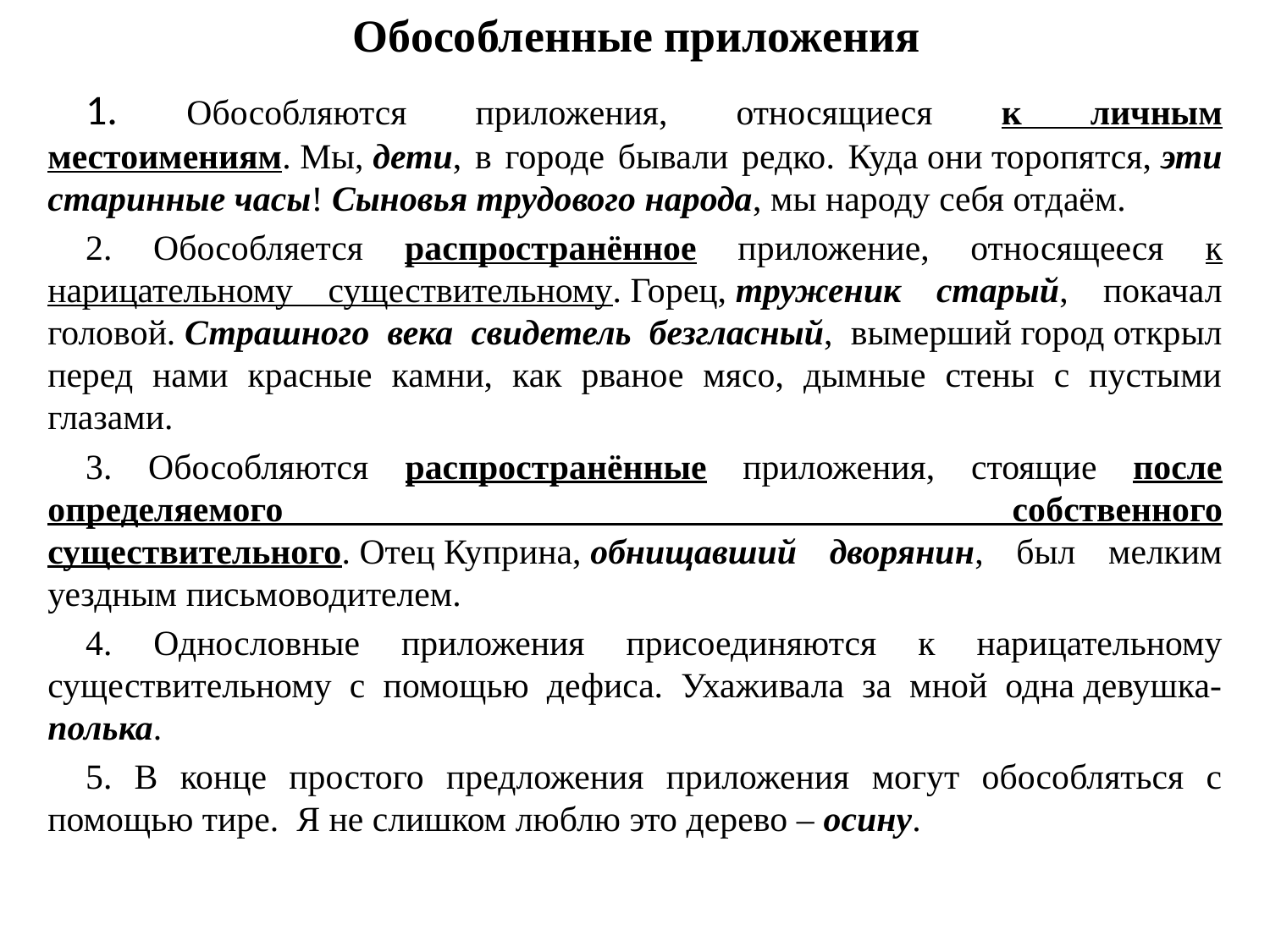

# Обособленные приложения
1. Обособляются приложения, относящиеся к личным местоимениям. Мы, дети, в городе бывали редко. Куда они торопятся, эти старинные часы! Сыновья трудового народа, мы народу себя отдаём.
2. Обособляется распространённое приложение, относящееся к нарицательному существительному. Горец, труженик старый, покачал головой. Страшного века свидетель безгласный, вымерший город открыл перед нами красные камни, как рваное мясо, дымные стены с пустыми глазами.
3. Обособляются распространённые приложения, стоящие после определяемого собственного существительного. Отец Куприна, обнищавший дворянин, был мелким уездным письмоводителем.
4. Однословные приложения присоединяются к нарицательному существительному с помощью дефиса. Ухаживала за мной одна девушка-полька.
5. В конце простого предложения приложения могут обособляться с помощью тире.  Я не слишком люблю это дерево – осину.